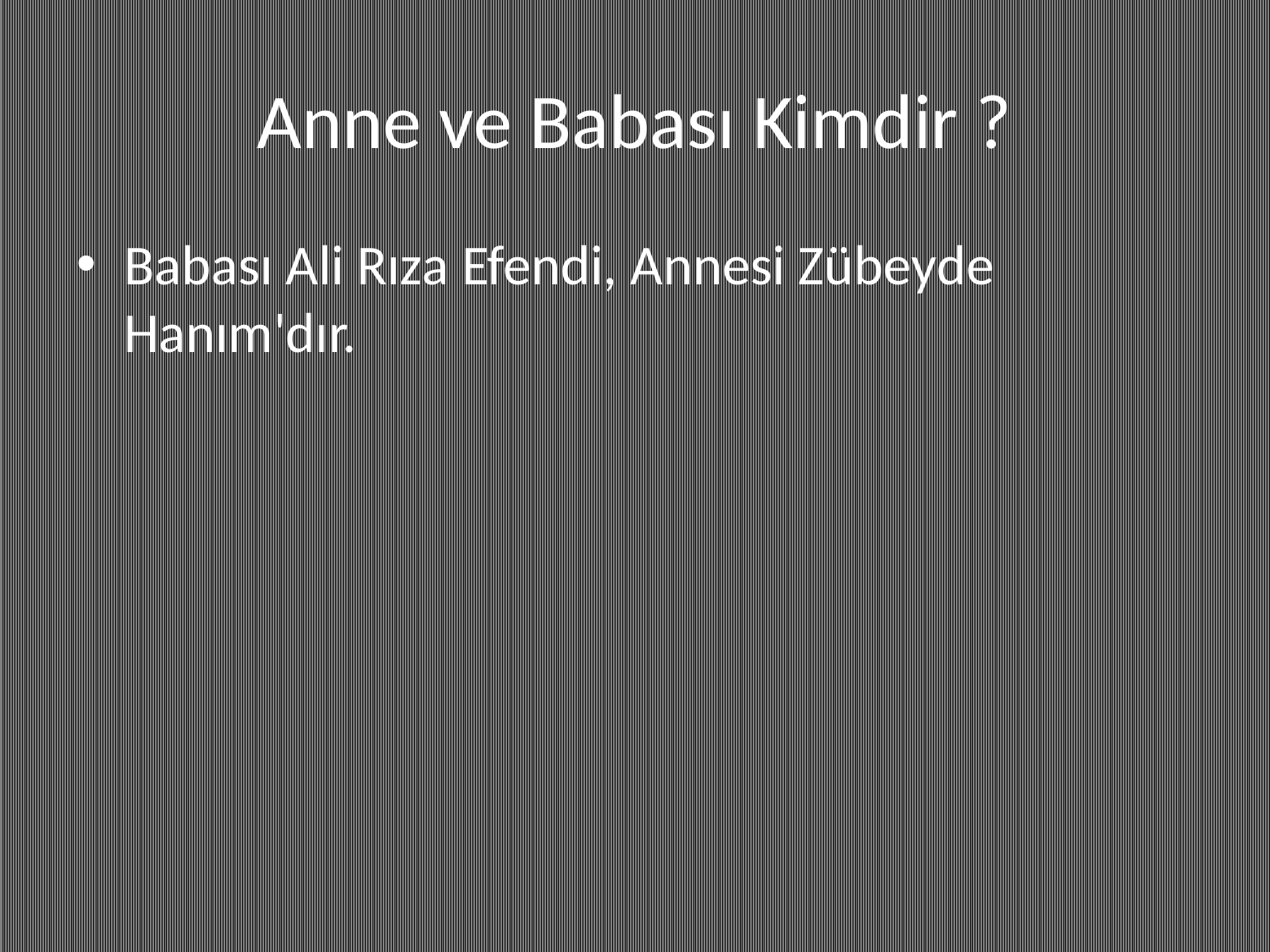

# Anne ve Babası Kimdir ?
Babası Ali Rıza Efendi, Annesi Zübeyde Hanım'dır.